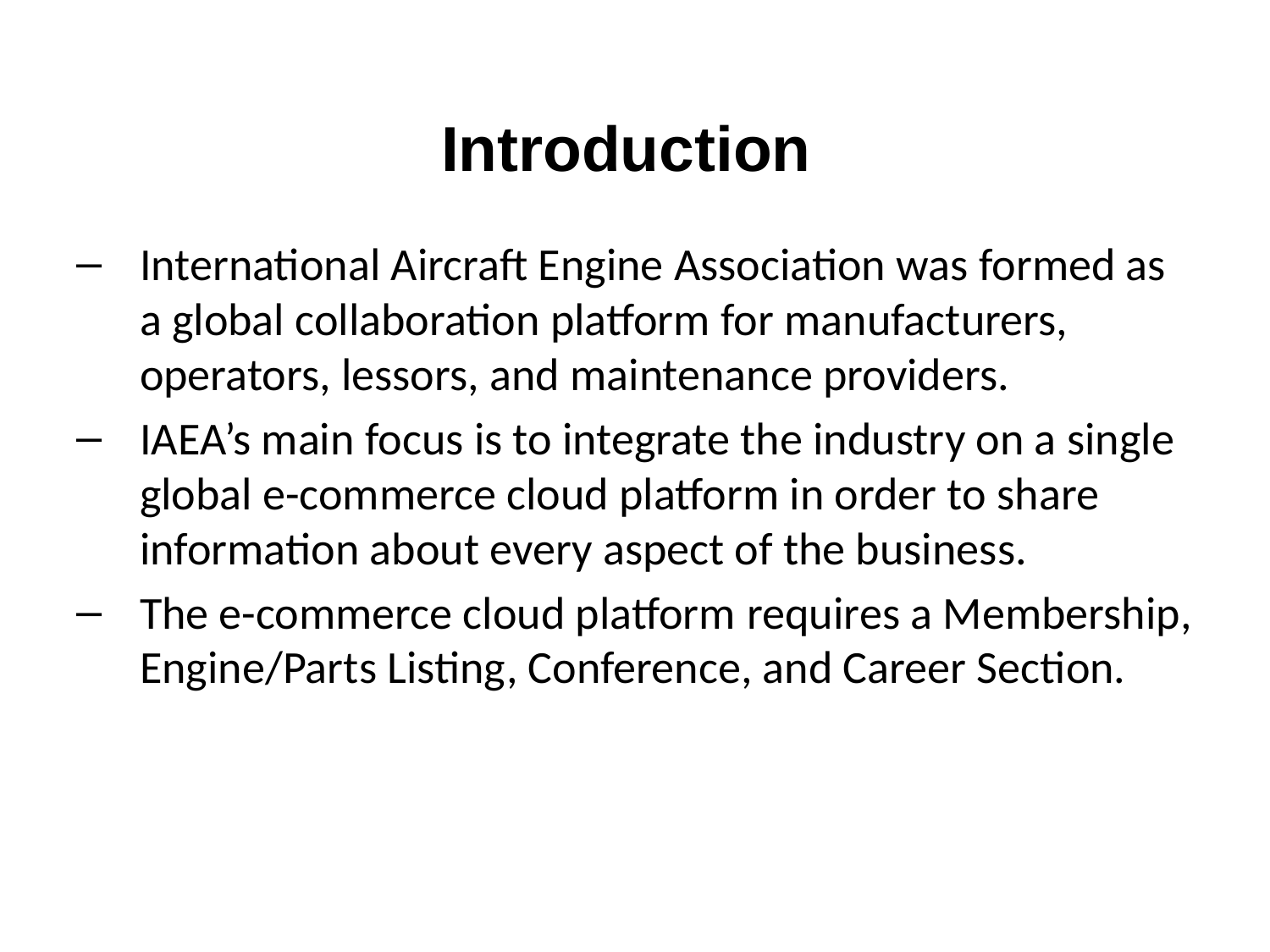

# Introduction
International Aircraft Engine Association was formed as a global collaboration platform for manufacturers, operators, lessors, and maintenance providers.
IAEA’s main focus is to integrate the industry on a single global e-commerce cloud platform in order to share information about every aspect of the business.
The e-commerce cloud platform requires a Membership, Engine/Parts Listing, Conference, and Career Section.